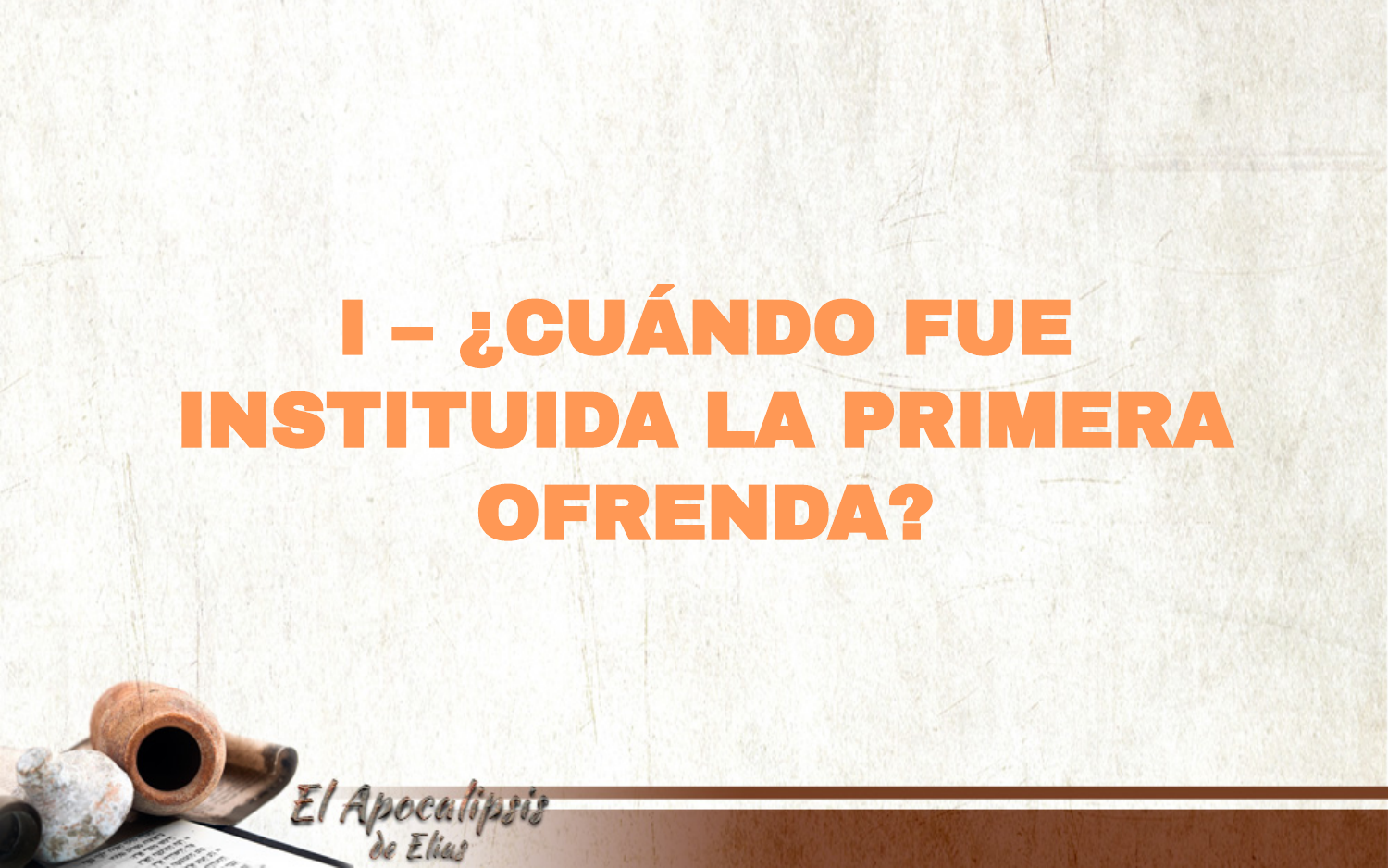

I – ¿CUÁNDO FUE INSTITUIDA LA PRIMERA OFRENDA?